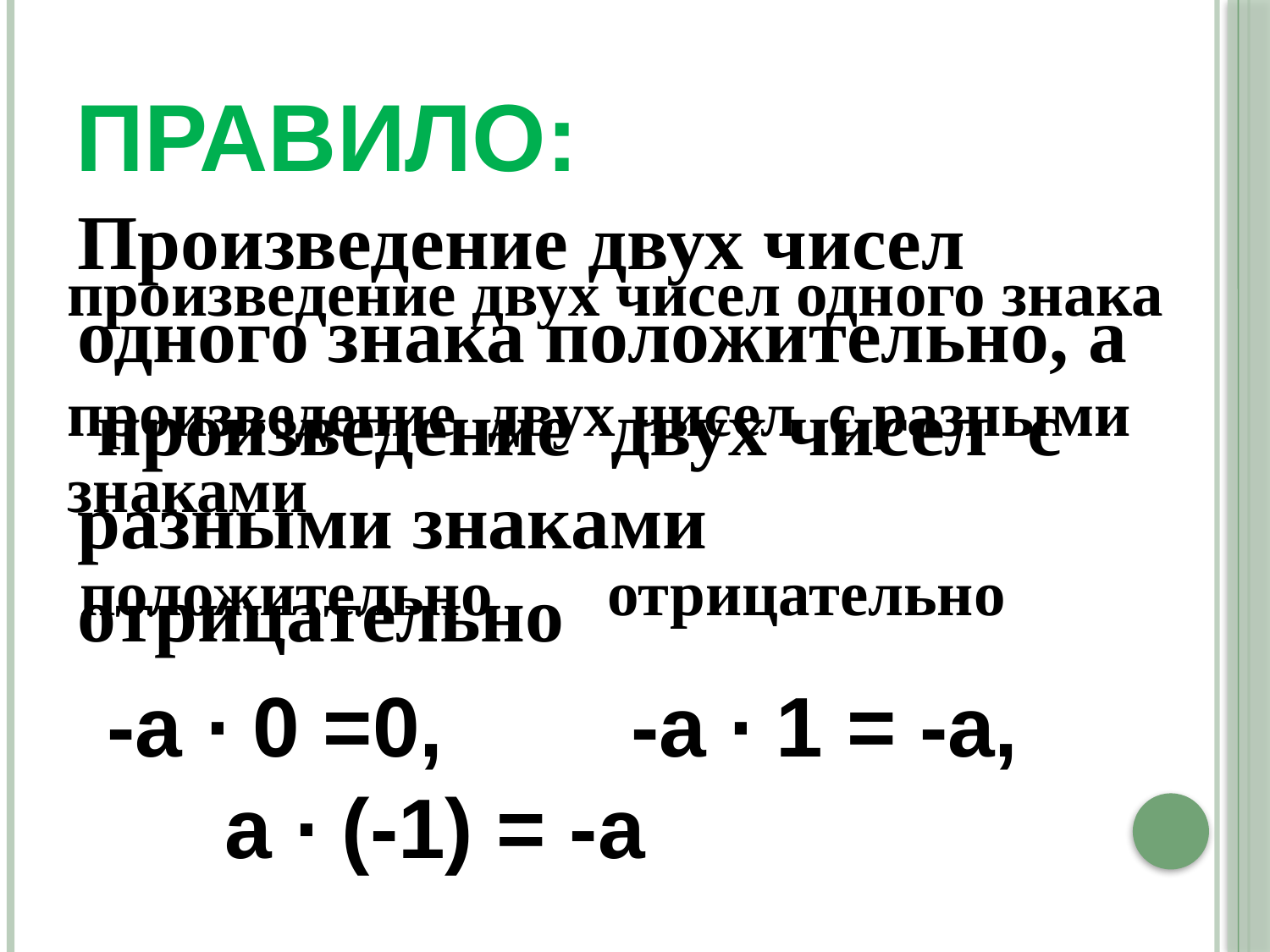

# ПРАВИЛО:
Произведение двух чисел одного знака положительно, а  произведение  двух чисел  с разными знаками  отрицательно

произведение двух чисел одного знака
произведение  двух чисел  с разными знаками
положительно
отрицательно
-а ∙ 0 =0,        -а ∙ 1 = -а,         а ∙ (-1) = -а